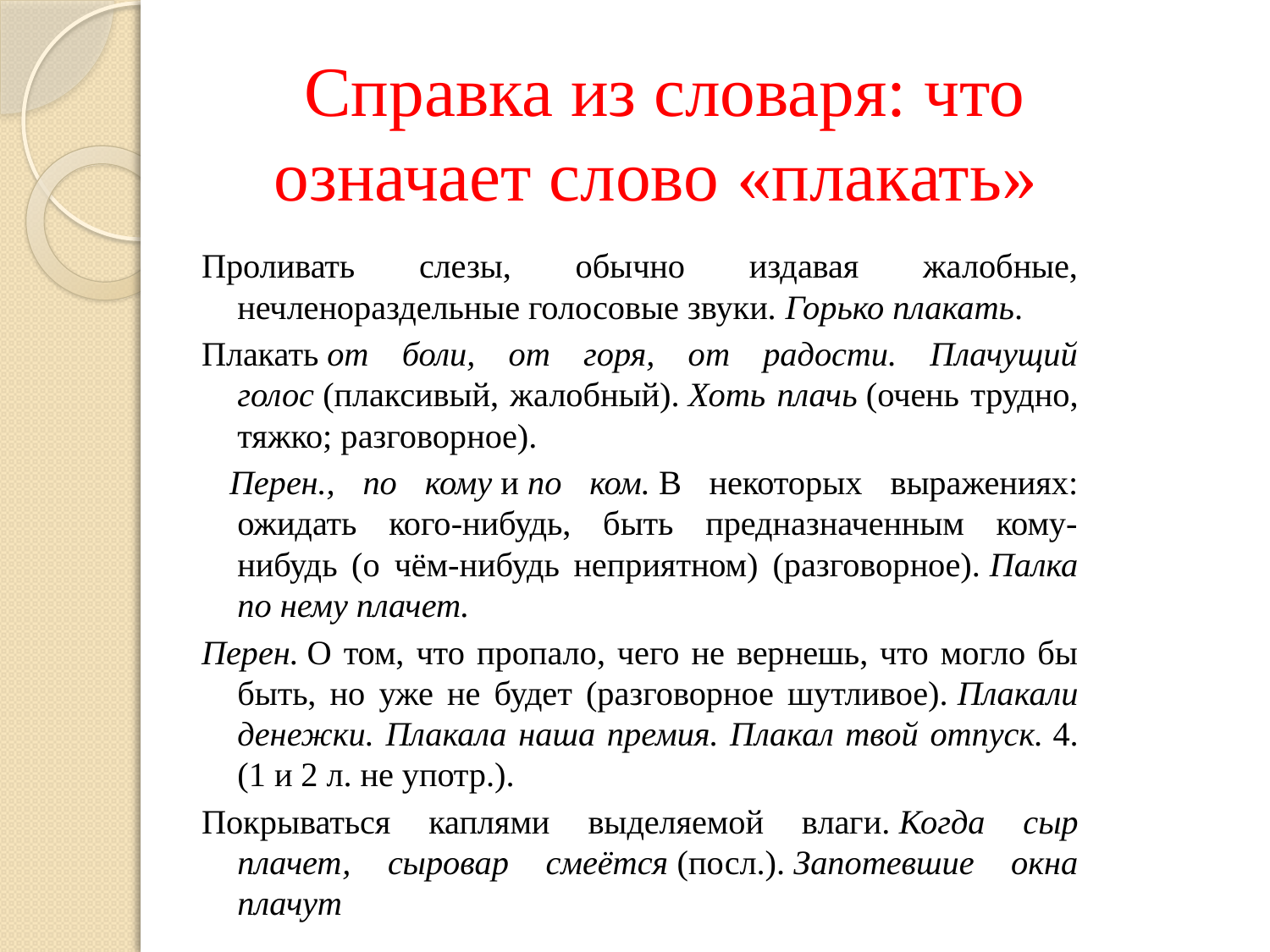

Справка из словаря: что означает слово «плакать»
Проливать слезы, обычно издавая жалобные, нечленораздельные голосовые звуки. Горько плакать.
Плакать от боли, от горя, от радости. Плачущий голос (плаксивый, жалобный). Хоть плачь (очень трудно, тяжко; разговорное).
 Перен., по кому и по ком. В некоторых выражениях: ожидать кого-нибудь, быть предназначенным кому-нибудь (о чём-нибудь неприятном) (разговорное). Палка по нему плачет.
Перен. О том, что пропало, чего не вернешь, что могло бы быть, но уже не будет (разговорное шутливое). Плакали денежки. Плакала наша премия. Плакал твой отпуск. 4. (1 и 2 л. не употр.).
Покрываться каплями выделяемой влаги. Когда сыр плачет, сыровар смеётся (посл.). Запотевшие окна плачут